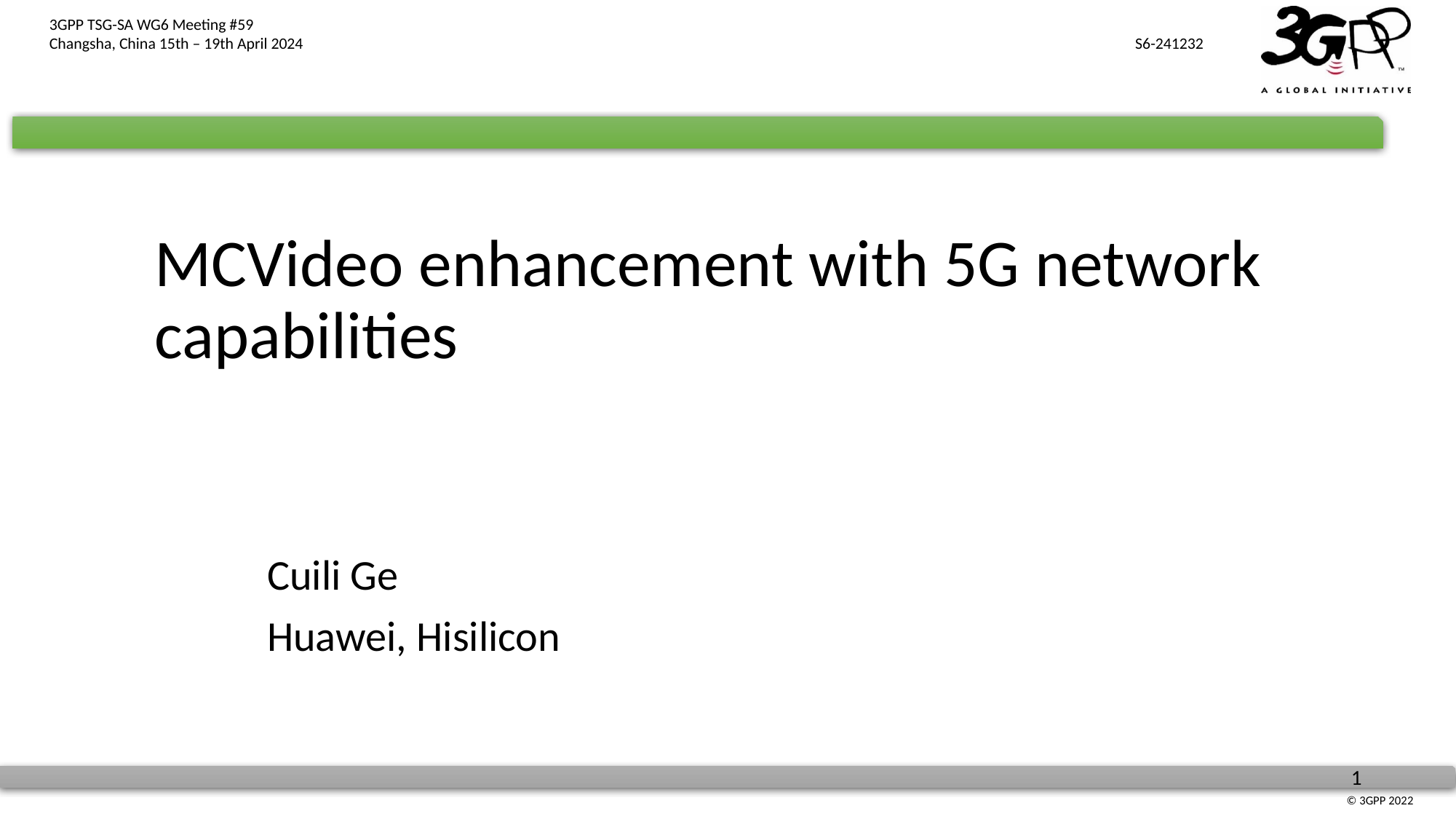

# MCVideo enhancement with 5G network  capabilities
Cuili Ge
Huawei, Hisilicon